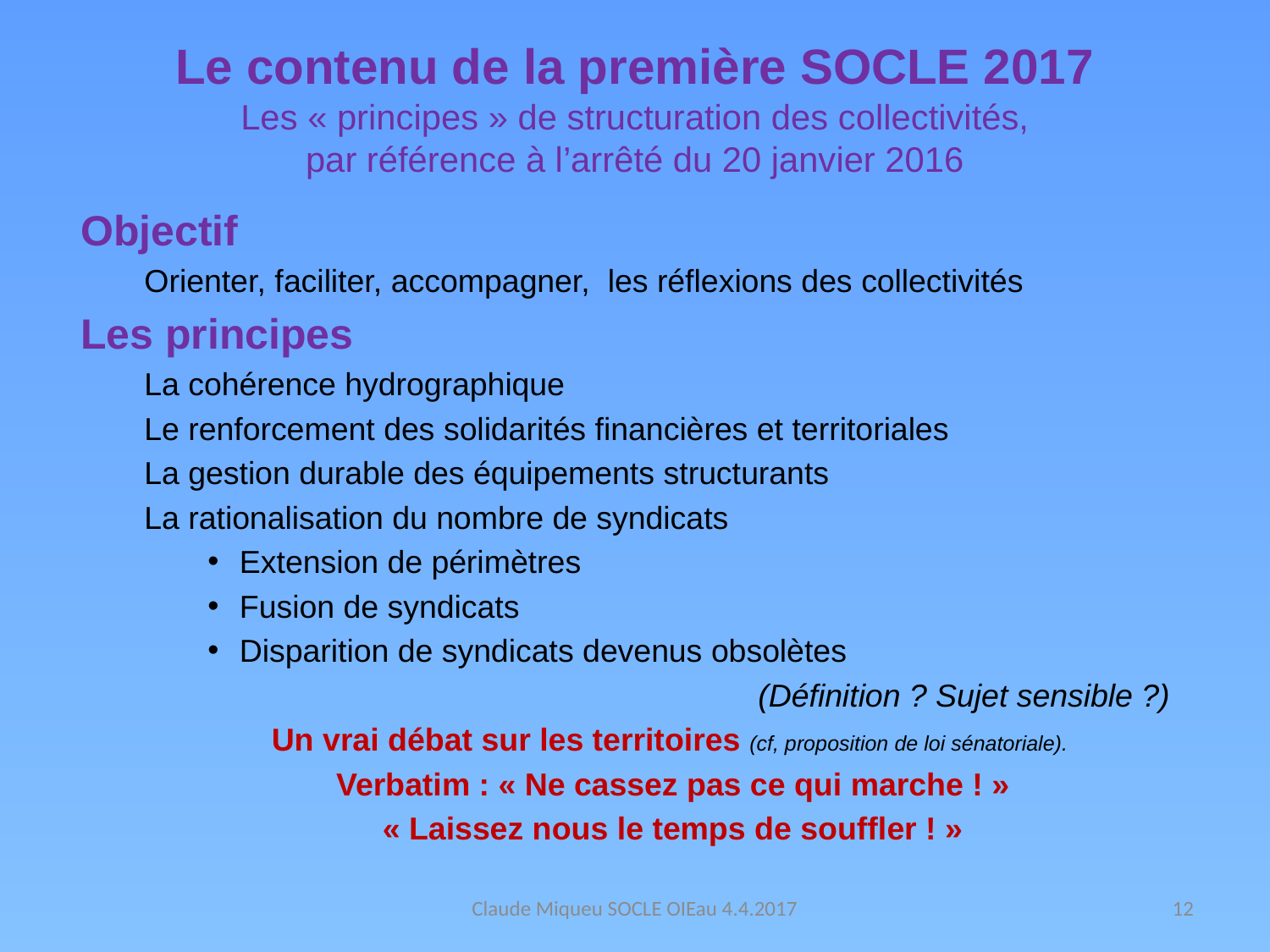

# Le contenu de la première SOCLE 2017 Les « principes » de structuration des collectivités, par référence à l’arrêté du 20 janvier 2016
Objectif
Orienter, faciliter, accompagner,  les réflexions des collectivités
Les principes
La cohérence hydrographique
Le renforcement des solidarités financières et territoriales
La gestion durable des équipements structurants
La rationalisation du nombre de syndicats
Extension de périmètres
Fusion de syndicats
Disparition de syndicats devenus obsolètes
(Définition ? Sujet sensible ?)
Un vrai débat sur les territoires (cf, proposition de loi sénatoriale).
Verbatim : « Ne cassez pas ce qui marche ! »
« Laissez nous le temps de souffler ! »

Claude Miqueu SOCLE OIEau 4.4.2017
12